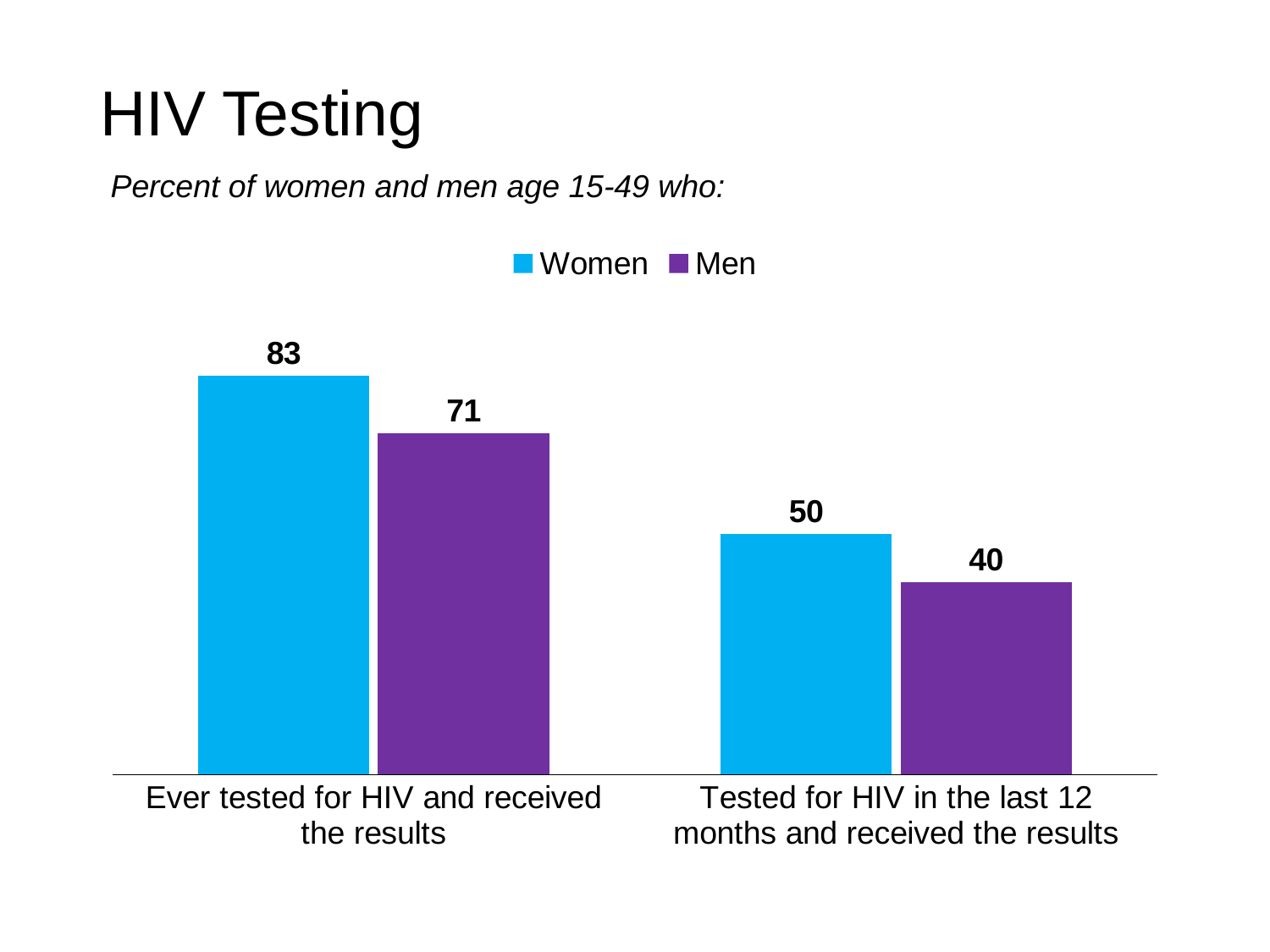

# HIV Testing
Percent of women and men age 15-49 who:

### Chart

| Category | Women | Men |
|---|---|---|
| Ever tested for HIV and received the results | 83.0 | 71.0 |
| Tested for HIV in the last 12 months and received the results | 50.0 | 40.0 |